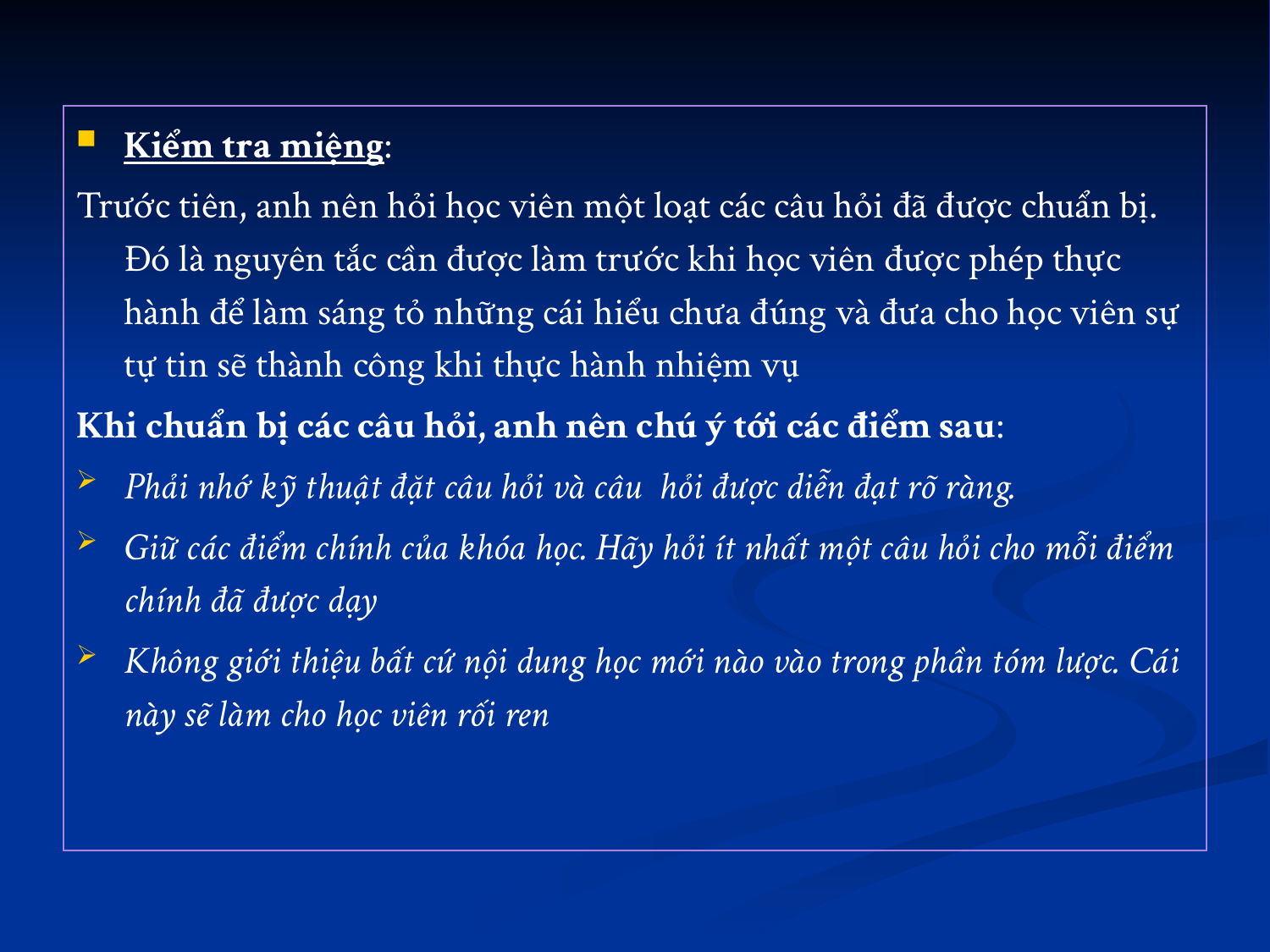

Kiểm tra miệng:
Trước tiên, anh nên hỏi học viên một loạt các câu hỏi đã được chuẩn bị. Đó là nguyên tắc cần được làm trước khi học viên được phép thực hành để làm sáng tỏ những cái hiểu chưa đúng và đưa cho học viên sự tự tin sẽ thành công khi thực hành nhiệm vụ
Khi chuẩn bị các câu hỏi, anh nên chú ý tới các điểm sau:
Phải nhớ kỹ thuật đặt câu hỏi và câu  hỏi được diễn đạt rõ ràng.
Giữ các điểm chính của khóa học. Hãy hỏi ít nhất một câu hỏi cho mỗi điểm chính đã được dạy
Không giới thiệu bất cứ nội dung học mới nào vào trong phần tóm lược. Cái này sẽ làm cho học viên rối ren